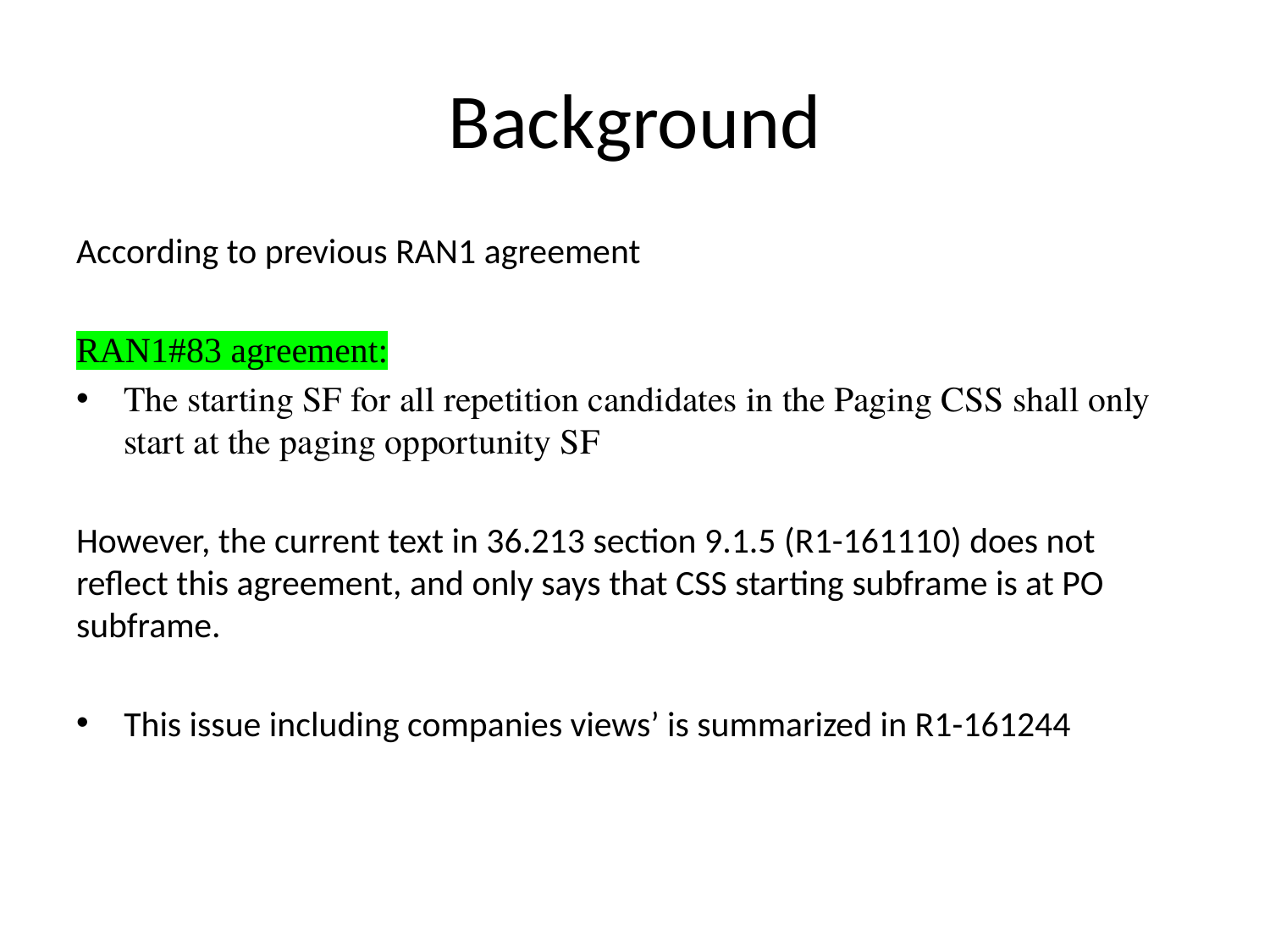

# Background
According to previous RAN1 agreement

RAN1#83 agreement:
The starting SF for all repetition candidates in the Paging CSS shall only start at the paging opportunity SF

However, the current text in 36.213 section 9.1.5 (R1-161110) does not reflect this agreement, and only says that CSS starting subframe is at PO subframe.

This issue including companies views’ is summarized in R1-161244